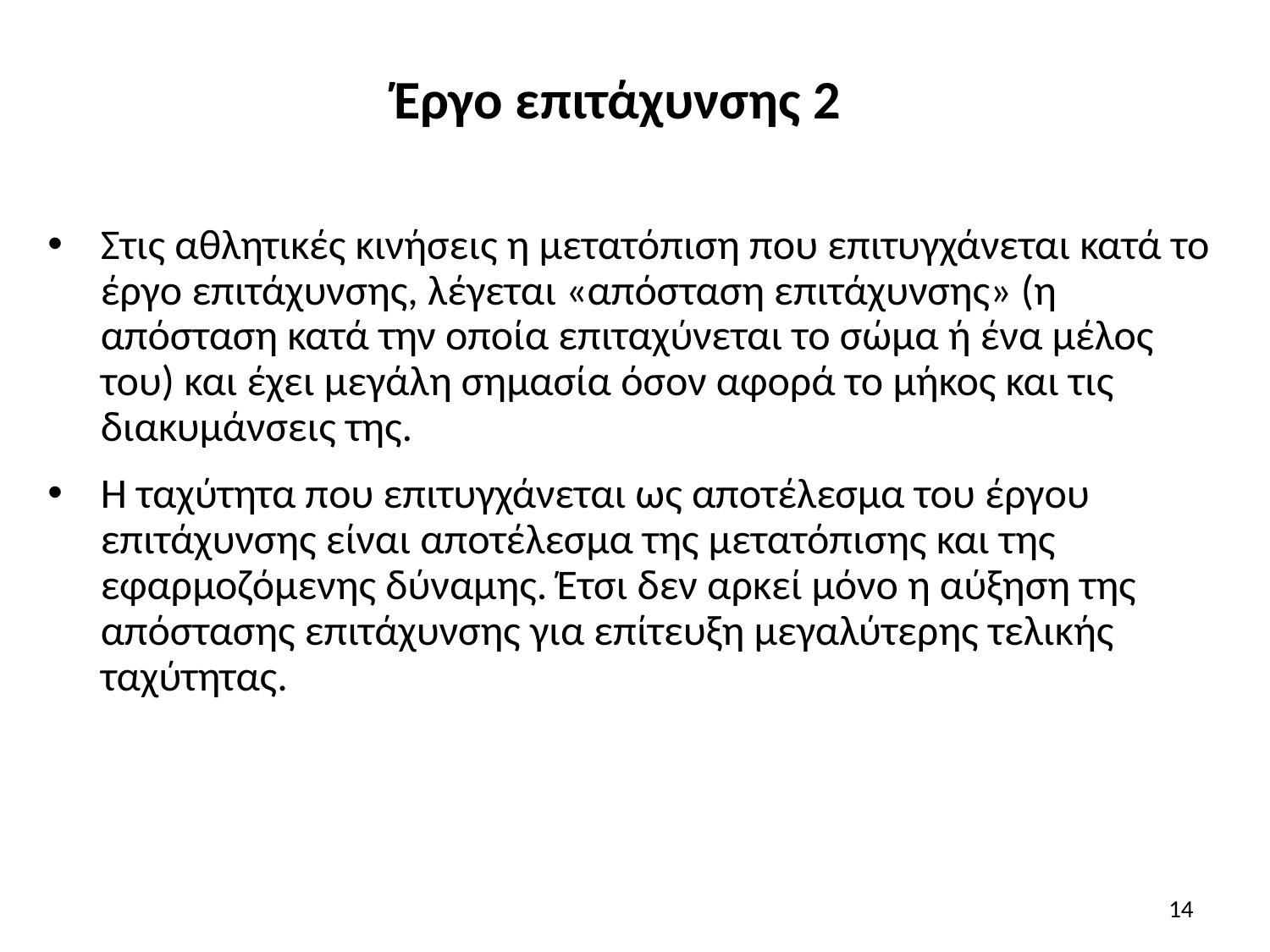

# Έργο επιτάχυνσης 2
Στις αθλητικές κινήσεις η μετατόπιση που επιτυγχάνεται κατά το έργο επιτάχυνσης, λέγεται «απόσταση επιτάχυνσης» (η απόσταση κατά την οποία επιταχύνεται το σώμα ή ένα μέλος του) και έχει μεγάλη σημασία όσον αφορά το μήκος και τις διακυμάνσεις της.
Η ταχύτητα που επιτυγχάνεται ως αποτέλεσμα του έργου επιτάχυνσης είναι αποτέλεσμα της μετατόπισης και της εφαρμοζόμενης δύναμης. Έτσι δεν αρκεί μόνο η αύξηση της απόστασης επιτάχυνσης για επίτευξη μεγαλύτερης τελικής ταχύτητας.
14